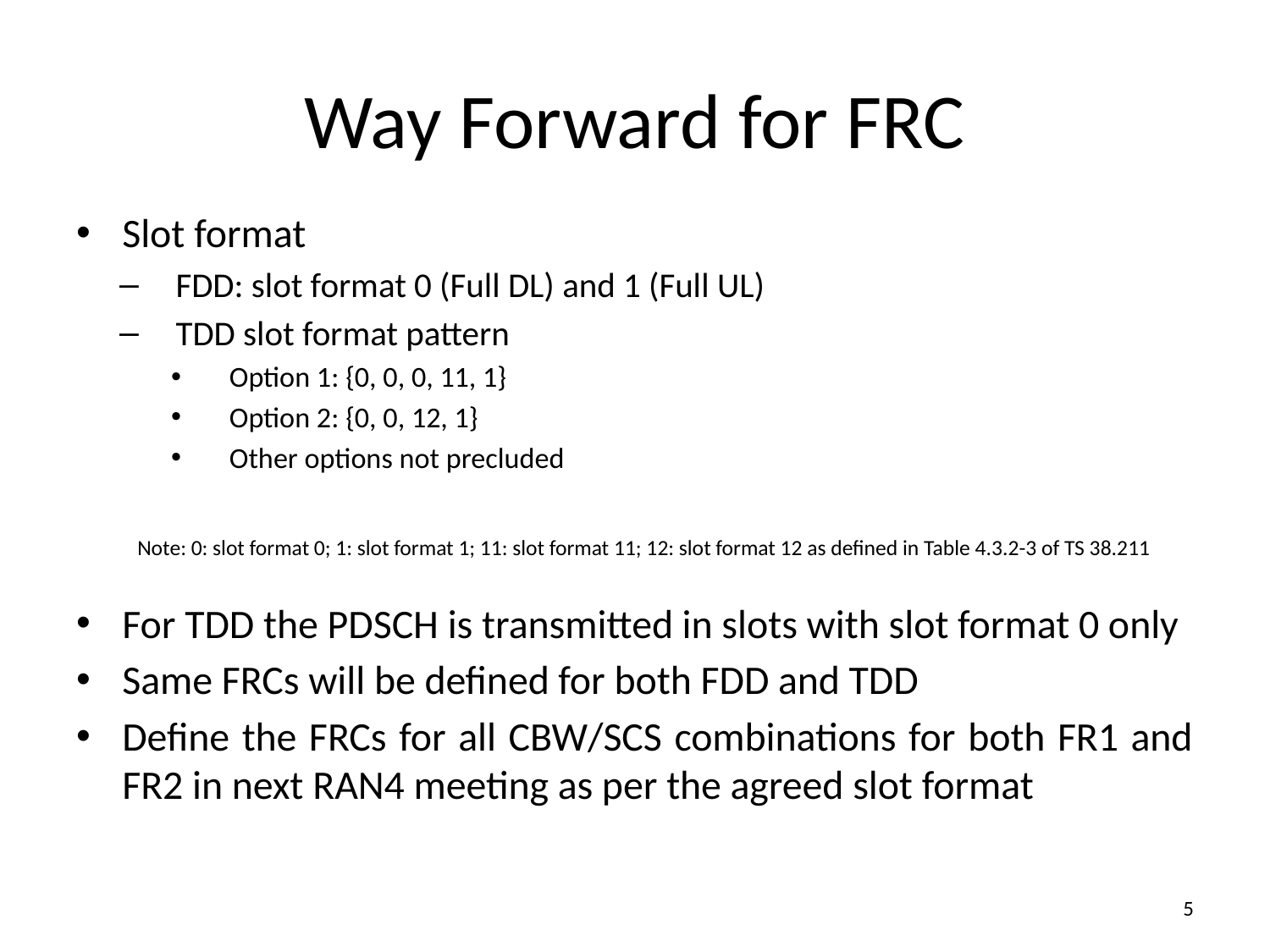

# Way Forward for FRC
Slot format
FDD: slot format 0 (Full DL) and 1 (Full UL)
TDD slot format pattern
Option 1: {0, 0, 0, 11, 1}
Option 2: {0, 0, 12, 1}
Other options not precluded

Note: 0: slot format 0; 1: slot format 1; 11: slot format 11; 12: slot format 12 as defined in Table 4.3.2-3 of TS 38.211

For TDD the PDSCH is transmitted in slots with slot format 0 only
Same FRCs will be defined for both FDD and TDD
Define the FRCs for all CBW/SCS combinations for both FR1 and FR2 in next RAN4 meeting as per the agreed slot format

5